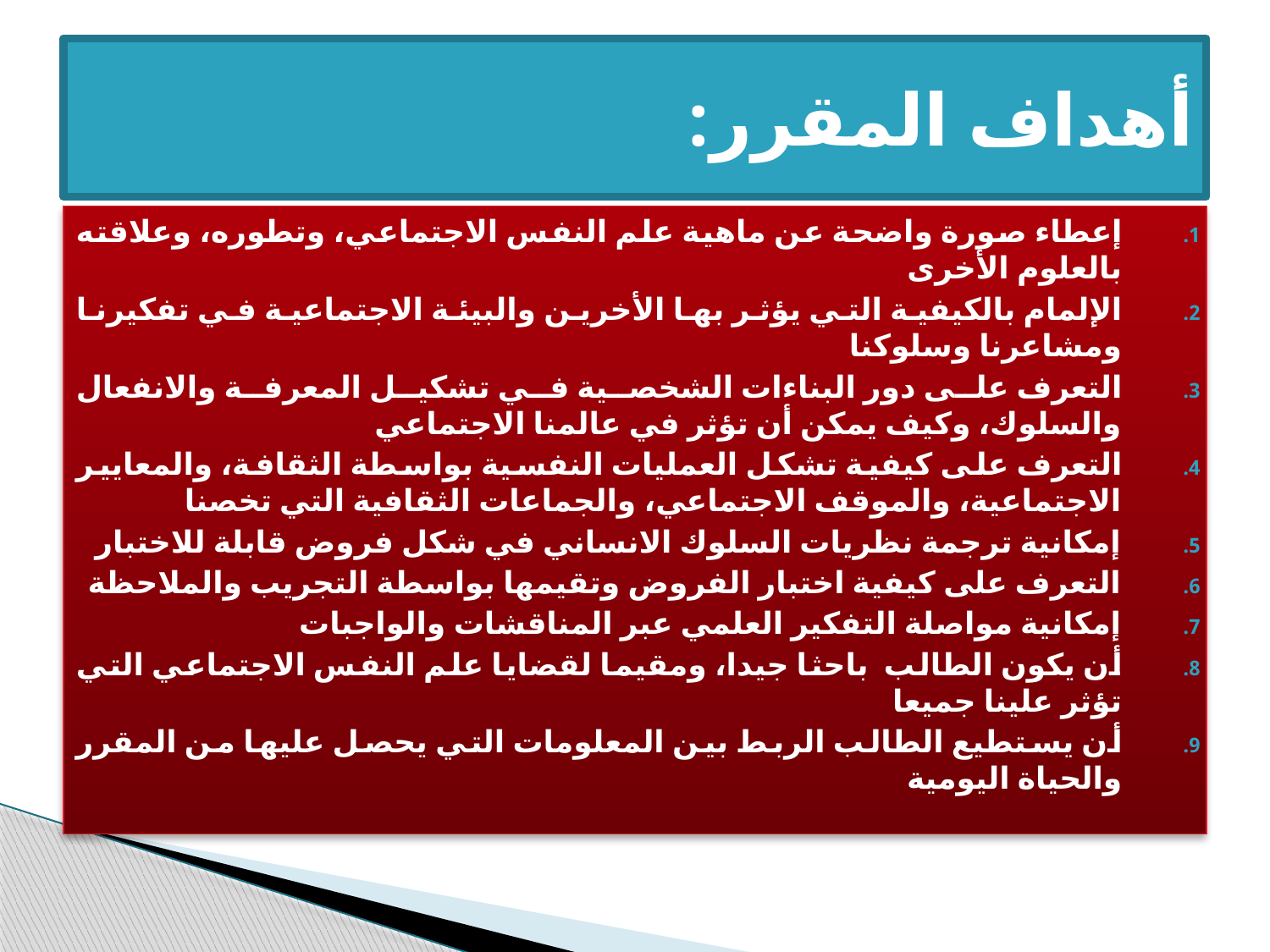

# أهداف المقرر:
إعطاء صورة واضحة عن ماهية علم النفس الاجتماعي، وتطوره، وعلاقته بالعلوم الأخرى
الإلمام بالكيفية التي يؤثر بها الأخرين والبيئة الاجتماعية في تفكيرنا ومشاعرنا وسلوكنا
التعرف على دور البناءات الشخصية في تشكيل المعرفة والانفعال والسلوك، وكيف يمكن أن تؤثر في عالمنا الاجتماعي
التعرف على كيفية تشكل العمليات النفسية بواسطة الثقافة، والمعايير الاجتماعية، والموقف الاجتماعي، والجماعات الثقافية التي تخصنا
إمكانية ترجمة نظريات السلوك الانساني في شكل فروض قابلة للاختبار
التعرف على كيفية اختبار الفروض وتقيمها بواسطة التجريب والملاحظة
إمكانية مواصلة التفكير العلمي عبر المناقشات والواجبات
أن يكون الطالب  باحثا جيدا، ومقيما لقضايا علم النفس الاجتماعي التي تؤثر علينا جميعا
أن يستطيع الطالب الربط بين المعلومات التي يحصل عليها من المقرر والحياة اليومية